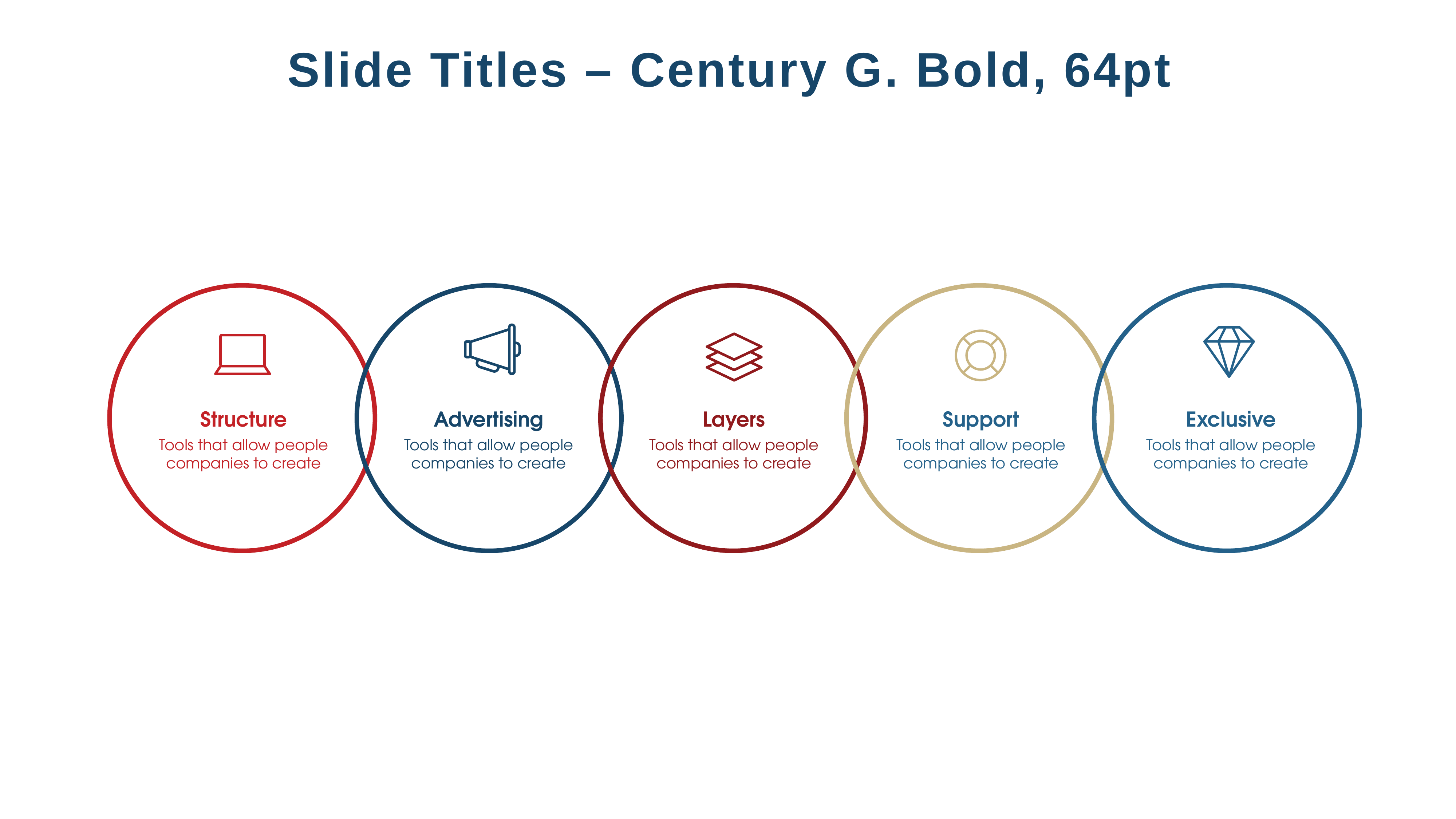

Slide Titles – Century G. Bold, 64pt

Structure
Tools that allow people companies to create
Advertising
Tools that allow people companies to create
Layers
Tools that allow people companies to create
Support
Tools that allow people companies to create
Exclusive
Tools that allow people companies to create